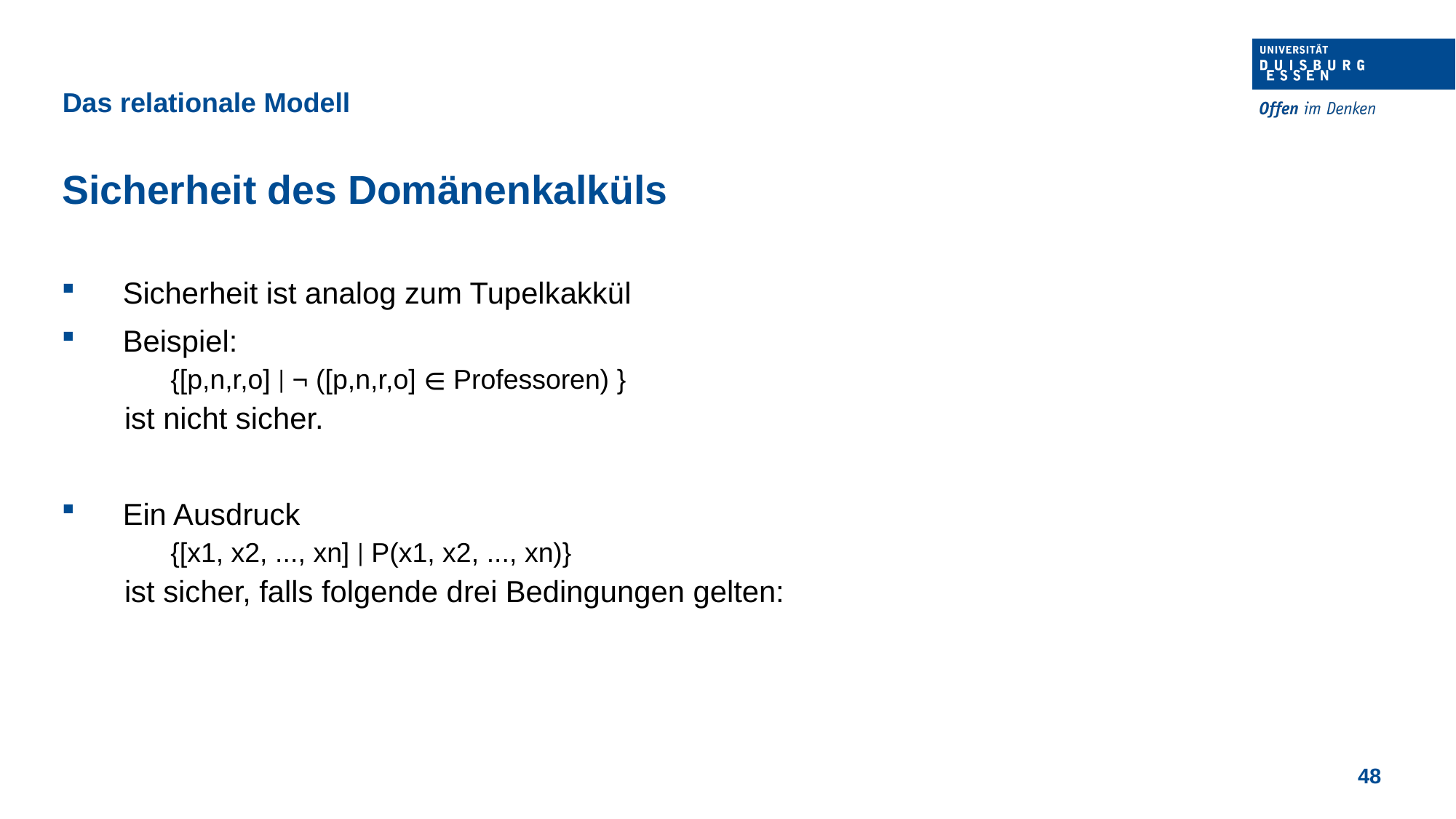

Das relationale Modell
Sicherheit des Domänenkalküls
Sicherheit ist analog zum Tupelkakkül
Beispiel:
{[p,n,r,o] ∣ ¬ ([p,n,r,o] ∈ Professoren) }
 ist nicht sicher.

Ein Ausdruck
{[x1, x2, ..., xn] ∣ P(x1, x2, ..., xn)}
 ist sicher, falls folgende drei Bedingungen gelten:

48